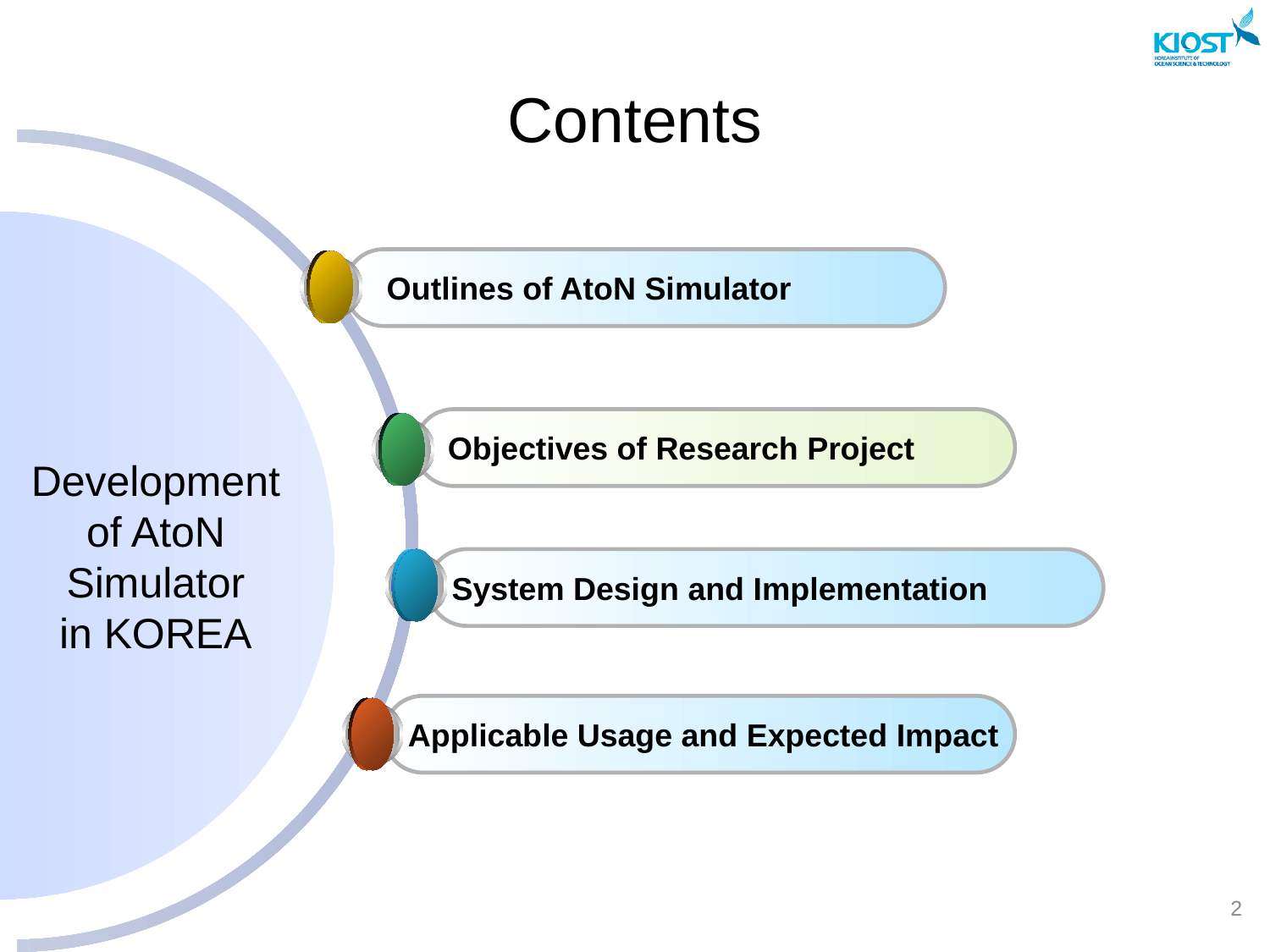

# Contents

  Outlines of AtoN Simulator

 Objectives of Research Project

Development of AtoN Simulator
in KOREA
System Design and Implementation

Applicable Usage and Expected Impact

2